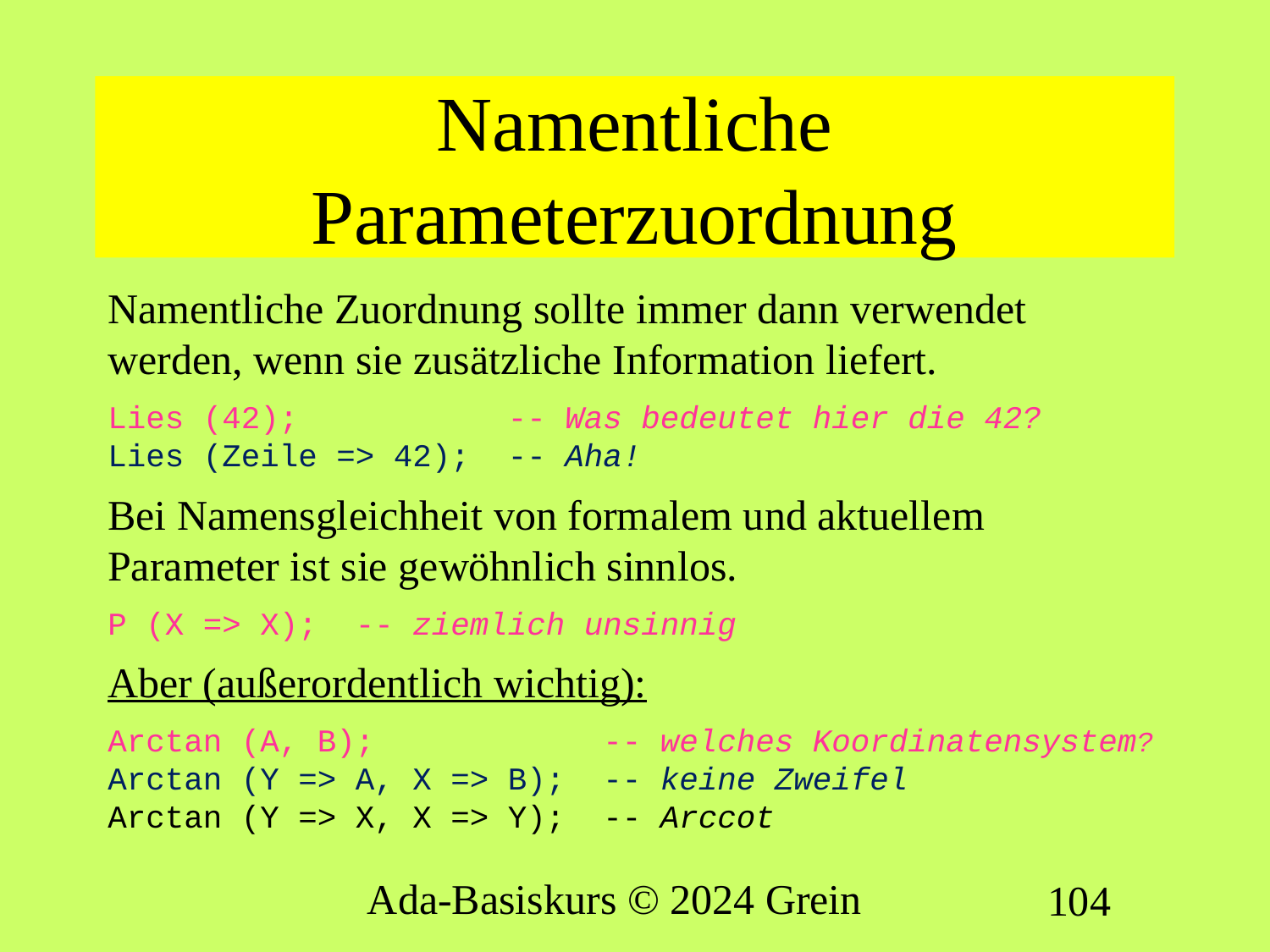

# Namentliche Parameterzuordnung
Namentliche Zuordnung sollte immer dann verwendet werden, wenn sie zusätzliche Information liefert.
Lies (42);           -- Was bedeutet hier die 42?
Lies (Zeile => 42);  -- Aha!
Bei Namensgleichheit von formalem und aktuellem Parameter ist sie gewöhnlich sinnlos.
P (X => X);  -- ziemlich unsinnig
Aber (außerordentlich wichtig):
Arctan (A, B);            -- welches Koordinatensystem?
Arctan (Y => A, X => B);  -- keine Zweifel
Arctan (Y => X, X => Y);  -- Arccot
Ada-Basiskurs © 2024 Grein
104